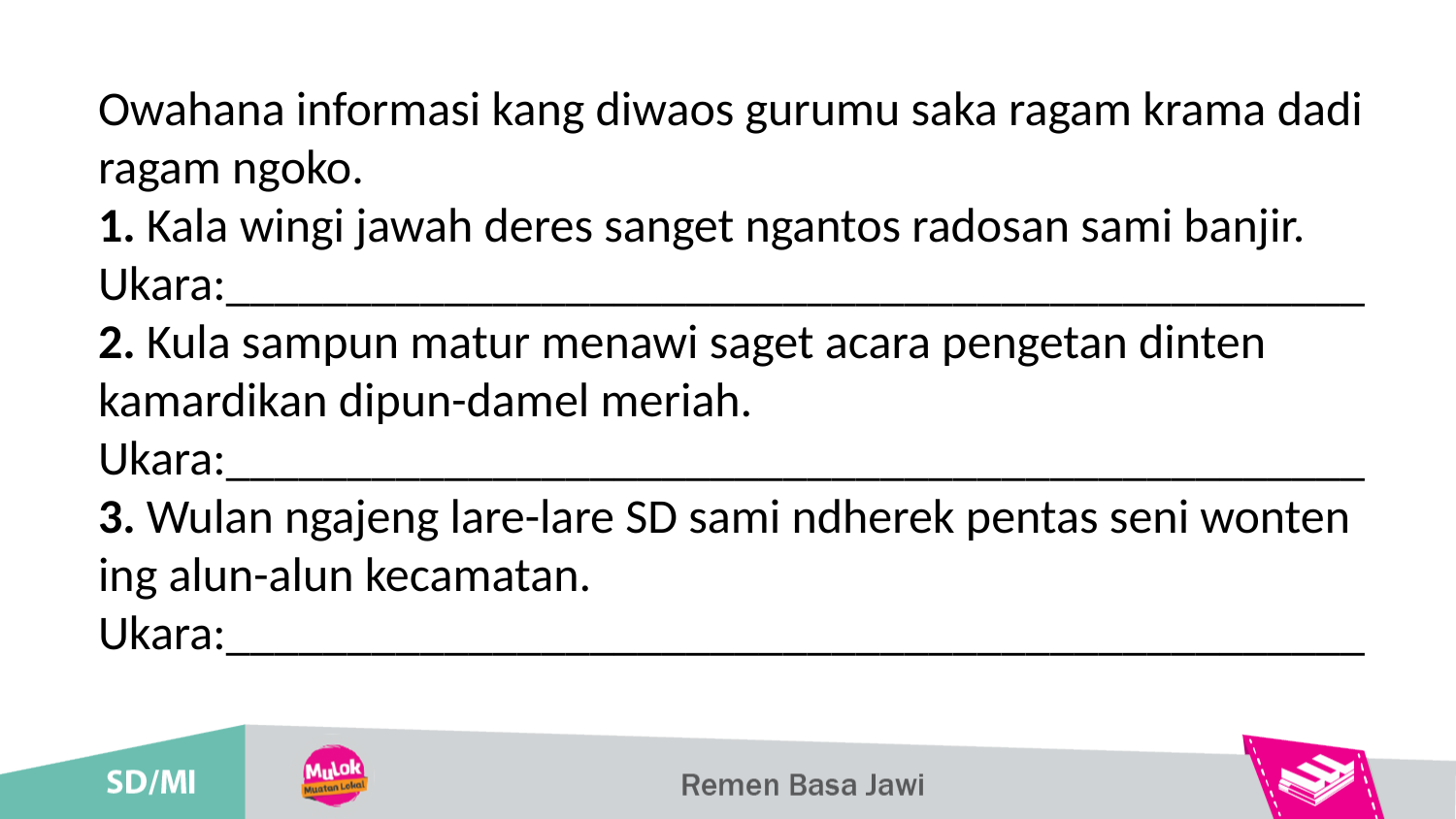

Owahana informasi kang diwaos gurumu saka ragam krama dadi ragam ngoko.
1. Kala wingi jawah deres sanget ngantos radosan sami banjir.
Ukara:_______________________________________________
2. Kula sampun matur menawi saget acara pengetan dinten kamardikan dipun-damel meriah.
Ukara:_______________________________________________
3. Wulan ngajeng lare-lare SD sami ndherek pentas seni wonten ing alun-alun kecamatan.
Ukara:_______________________________________________